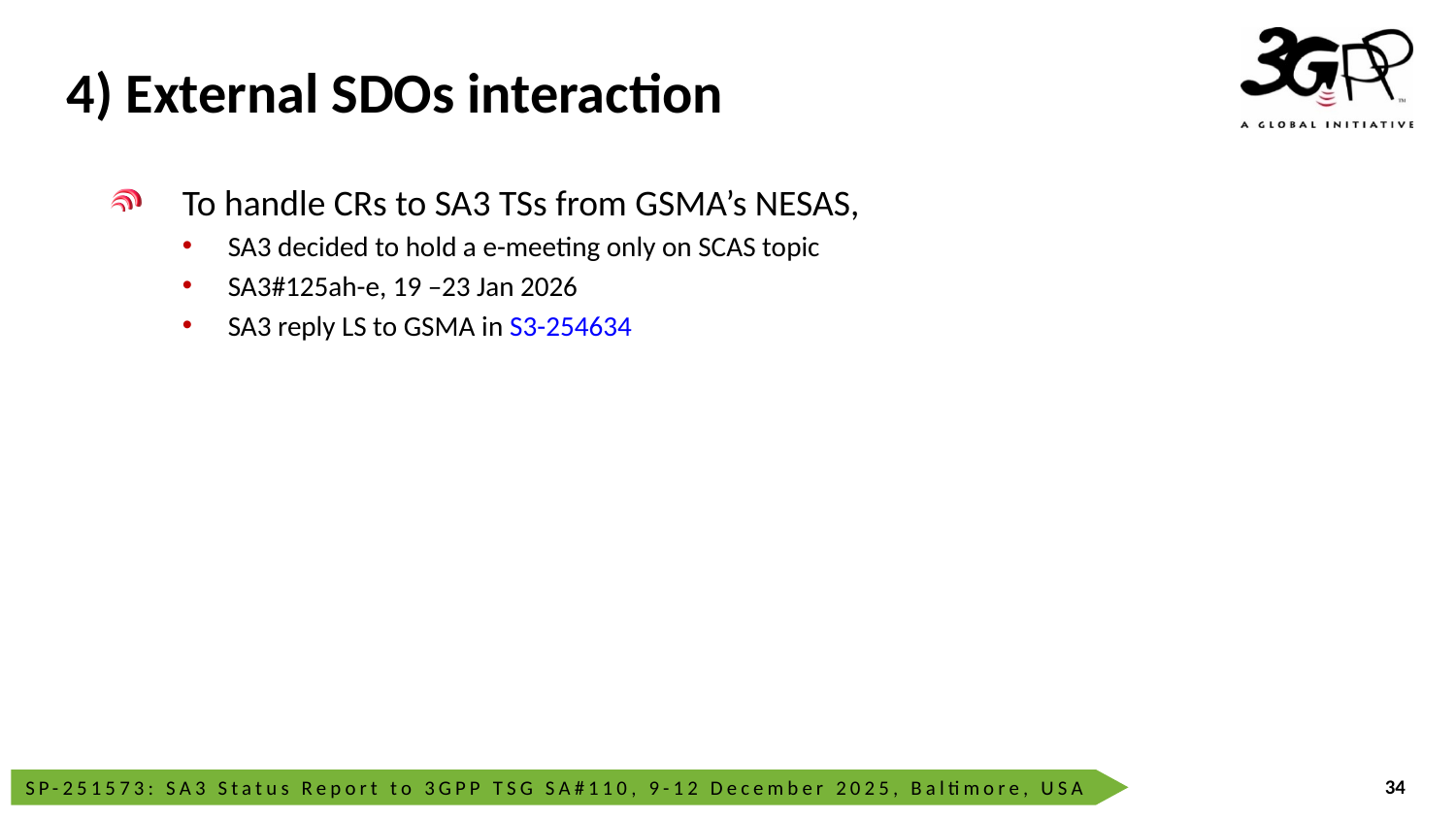

# 4) External SDOs interaction
To handle CRs to SA3 TSs from GSMA’s NESAS,
SA3 decided to hold a e-meeting only on SCAS topic
SA3#125ah-e, 19 –23 Jan 2026
SA3 reply LS to GSMA in S3-254634